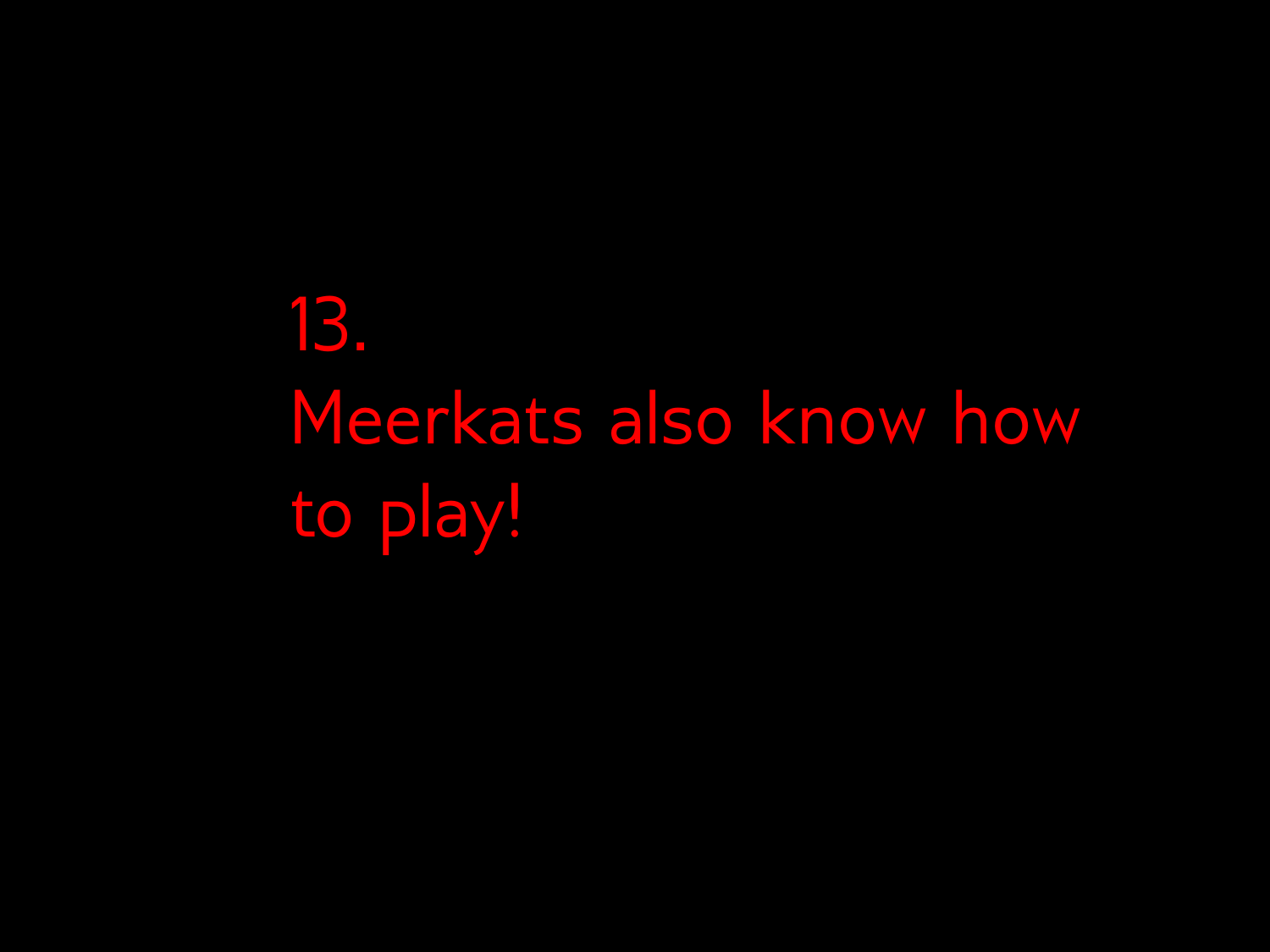

# 13. Meerkats also know how to play!